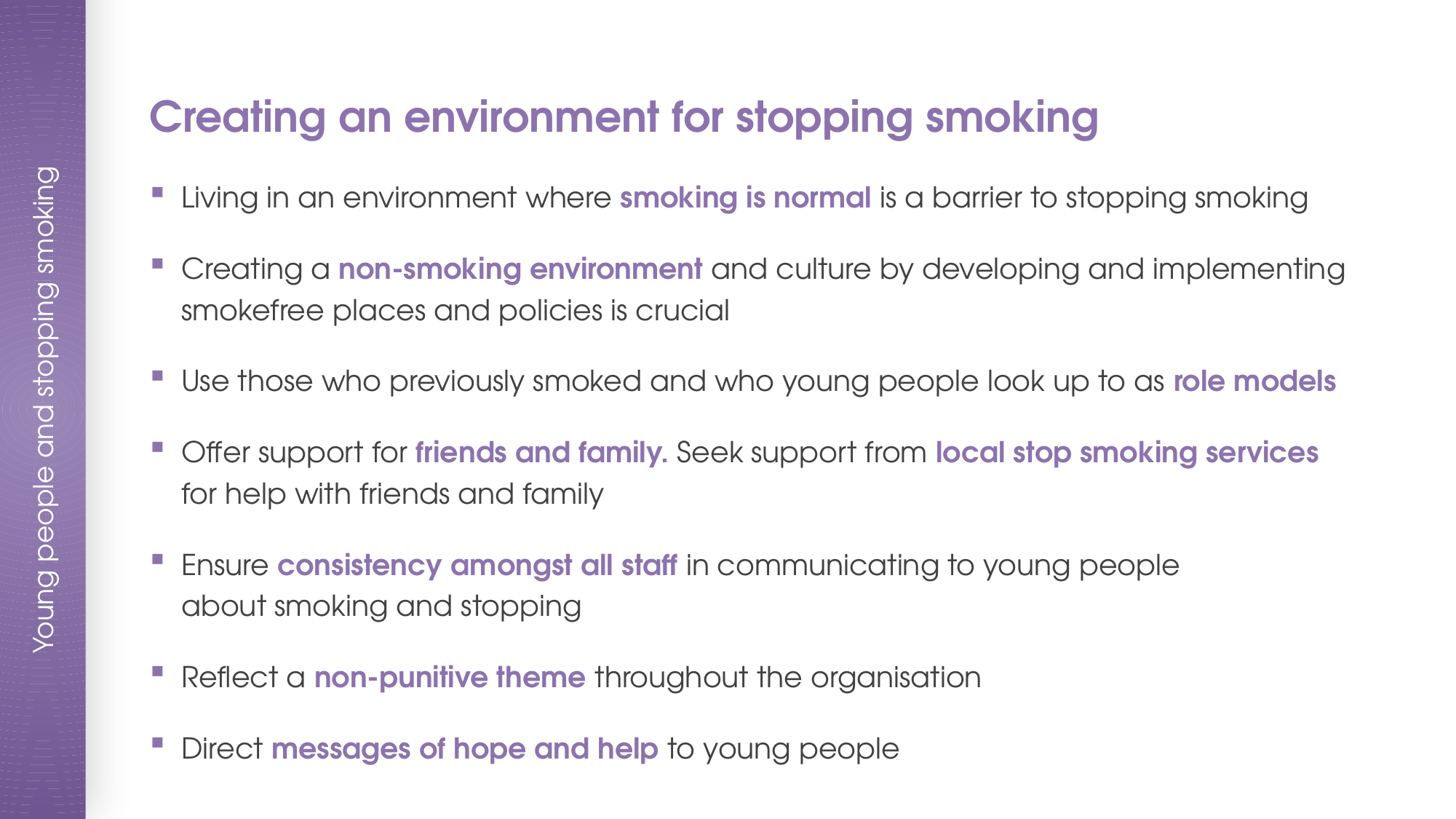

Creating an environment for stopping smoking
# Living in an environment where smoking is normal is a barrier to stopping smoking
Creating a non-smoking environment and culture by developing and implementing smokefree places and policies is crucial
Use those who previously smoked and who young people look up to as role models
Offer support for friends and family. Seek support from local stop smoking services for help with friends and family
Ensure consistency amongst all staff in communicating to young people
about smoking and stopping
Reflect a non-punitive theme throughout the organisation
Direct messages of hope and help to young people